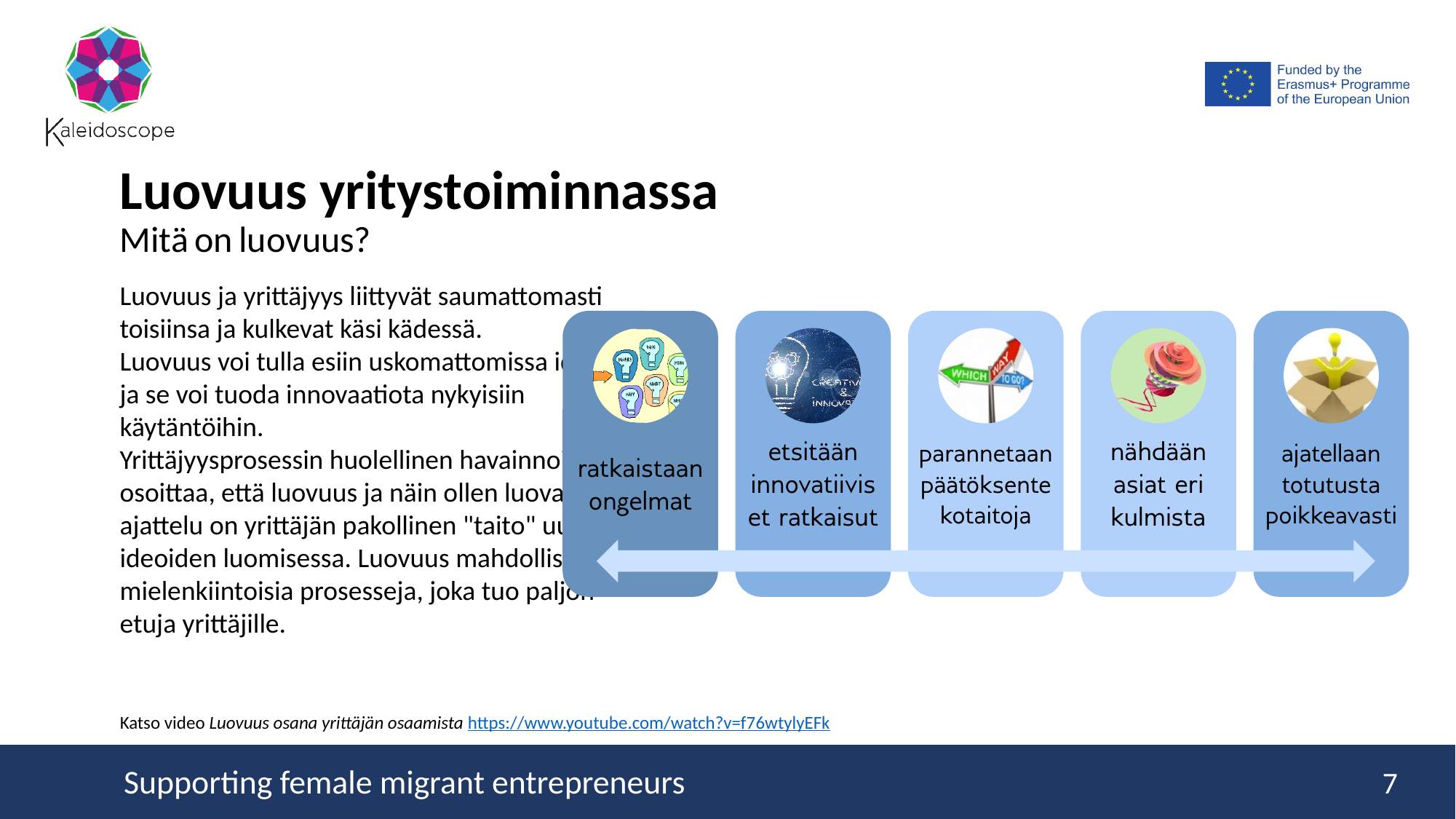

Luovuus yritystoiminnassa
Mitä on luovuus?
Luovuus ja yrittäjyys liittyvät saumattomasti toisiinsa ja kulkevat käsi kädessä.
Luovuus voi tulla esiin uskomattomissa ideoissa ja se voi tuoda innovaatiota nykyisiin käytäntöihin.
Yrittäjyysprosessin huolellinen havainnointi osoittaa, että luovuus ja näin ollen luova ajattelu on yrittäjän pakollinen "taito" uusien ideoiden luomisessa. Luovuus mahdollistaa mielenkiintoisia prosesseja, joka tuo paljon etuja yrittäjille.
parannetaan päätöksentekotaitoja
nähdään asiat eri kulmista
ajatellaan totutusta poikkeavasti
etsitään innovatiiviset ratkaisut
Katso video Luovuus osana yrittäjän osaamista https://www.youtube.com/watch?v=f76wtylyEFk
7